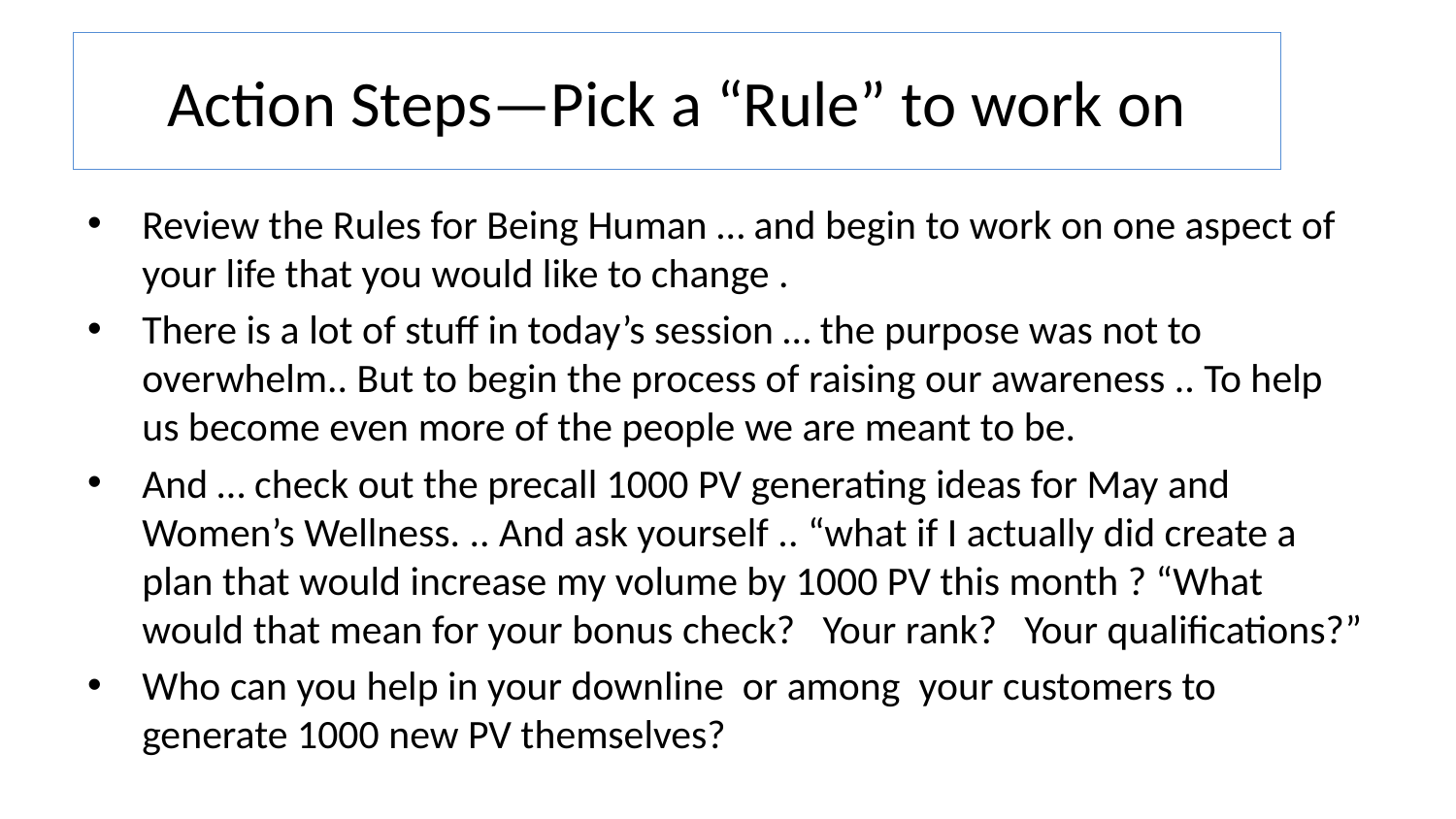

# Action Steps—Pick a “Rule” to work on
Review the Rules for Being Human … and begin to work on one aspect of your life that you would like to change .
There is a lot of stuff in today’s session … the purpose was not to overwhelm.. But to begin the process of raising our awareness .. To help us become even more of the people we are meant to be.
And … check out the precall 1000 PV generating ideas for May and Women’s Wellness. .. And ask yourself .. “what if I actually did create a plan that would increase my volume by 1000 PV this month ? “What would that mean for your bonus check?   Your rank?   Your qualifications?”
Who can you help in your downline  or among  your customers to generate 1000 new PV themselves?